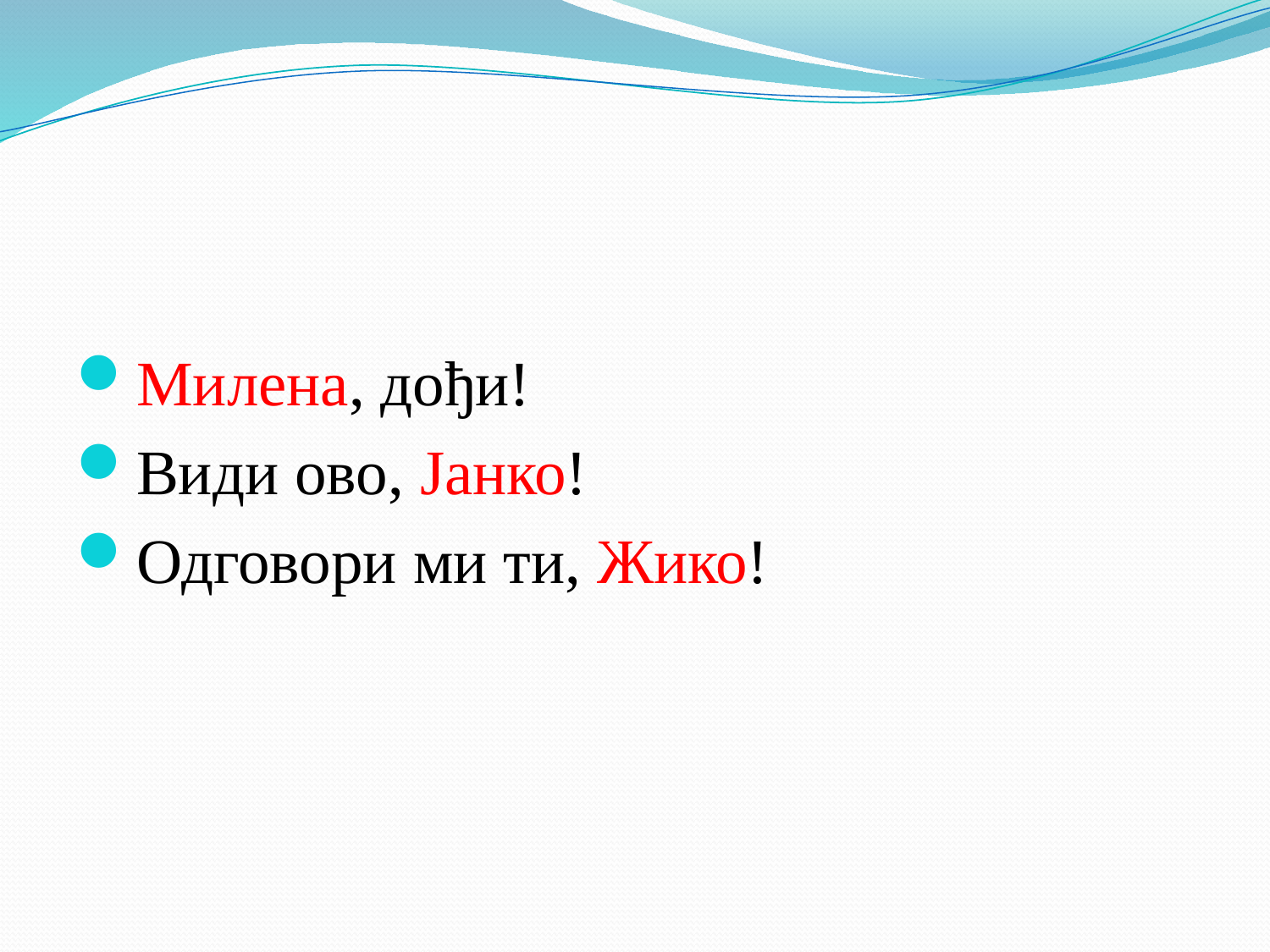

#

Милена, дођи!
Види ово, Јанко!
Одговори ми ти, Жико!